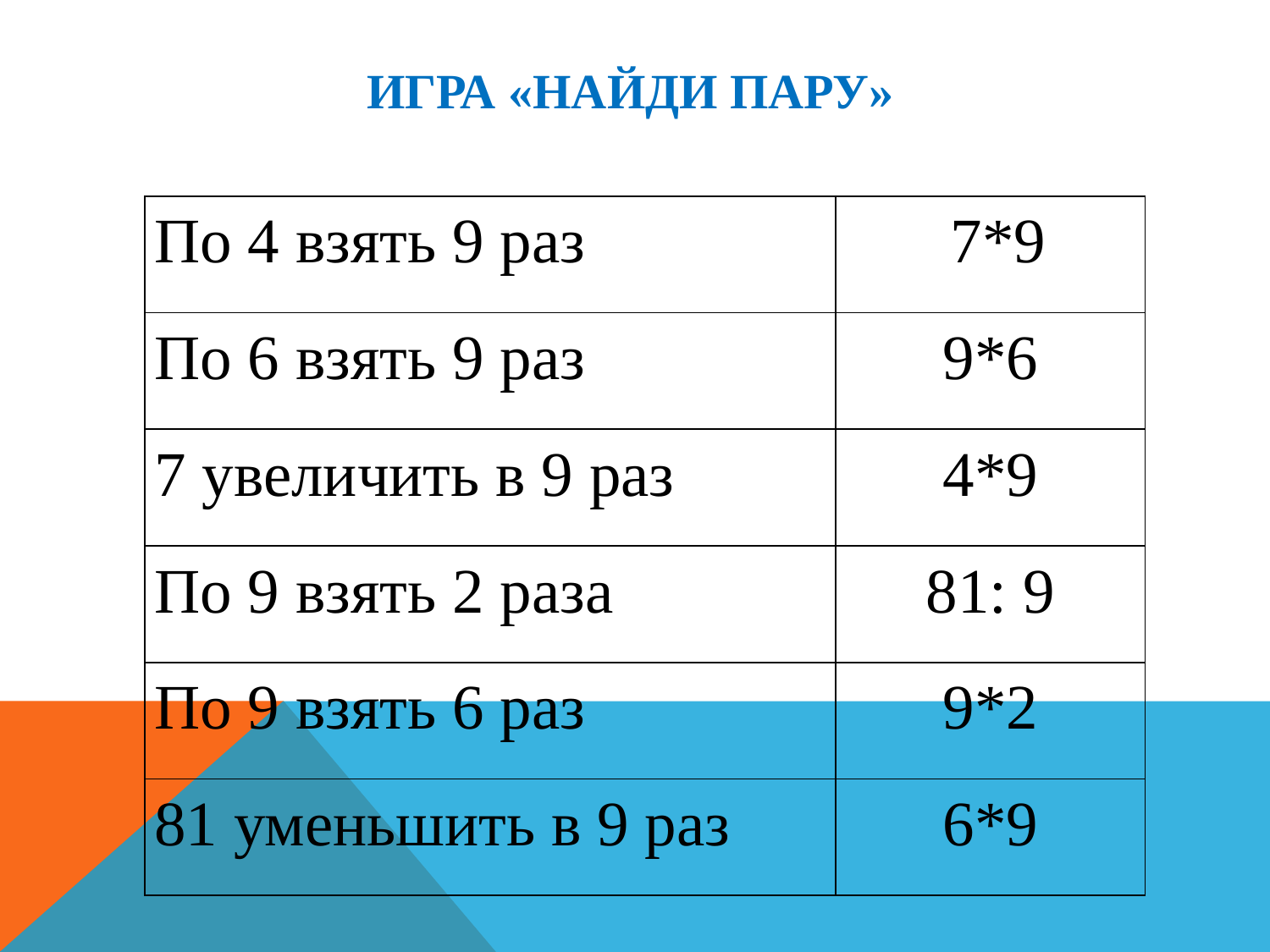

# Игра «Найди пару»
| По 4 взять 9 раз | 7\*9 |
| --- | --- |
| По 6 взять 9 раз | 9\*6 |
| 7 увеличить в 9 раз | 4\*9 |
| По 9 взять 2 раза | 81: 9 |
| По 9 взять 6 раз | 9\*2 |
| 81 уменьшить в 9 раз | 6\*9 |